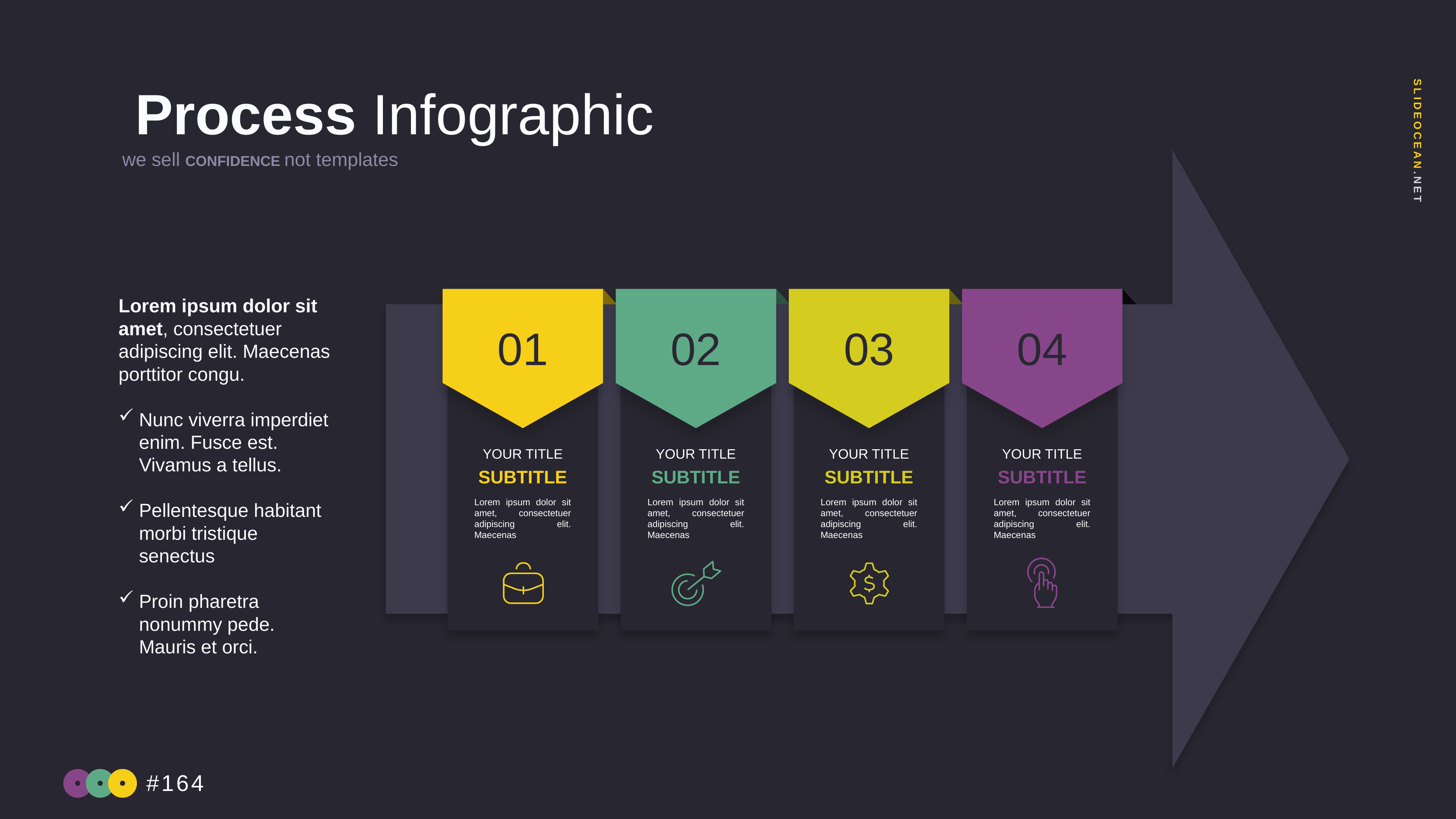

Process Infographic
we sell CONFIDENCE not templates

01

02

03

04

Lorem ipsum dolor sit amet, consectetuer adipiscing elit. Maecenas porttitor congu.

Nunc viverra imperdiet enim. Fusce est. Vivamus a tellus.

Pellentesque habitant morbi tristique senectus

Proin pharetra nonummy pede. Mauris et orci.

YOUR TITLE
SUBTITLE
Lorem ipsum dolor sit amet, consectetuer adipiscing elit. Maecenas
YOUR TITLE
SUBTITLE
Lorem ipsum dolor sit amet, consectetuer adipiscing elit. Maecenas
YOUR TITLE
SUBTITLE
Lorem ipsum dolor sit amet, consectetuer adipiscing elit. Maecenas
YOUR TITLE
SUBTITLE
Lorem ipsum dolor sit amet, consectetuer adipiscing elit. Maecenas

#164